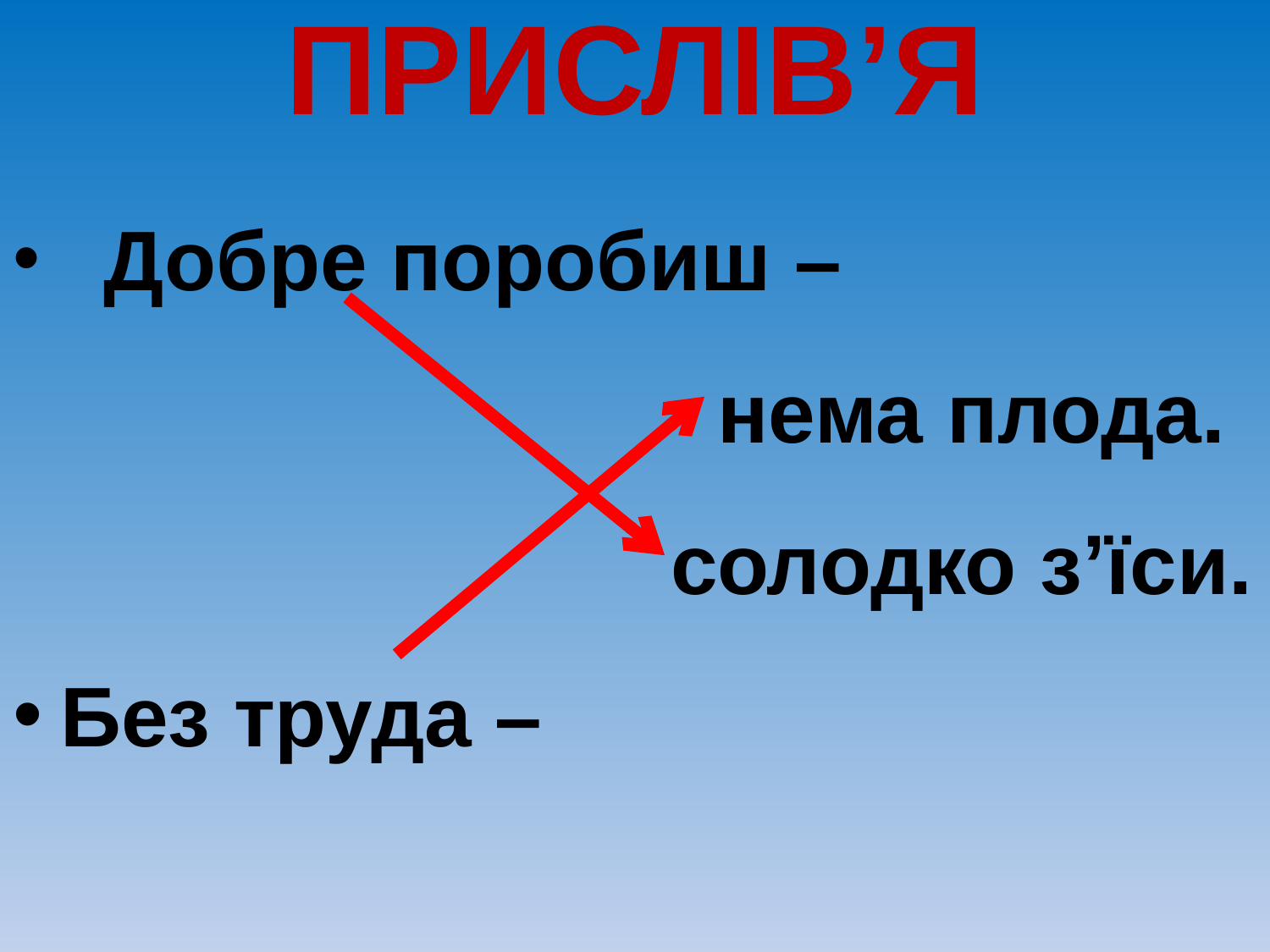

# ПРИСЛІВ’Я
  Добре поробиш –
                              нема плода.
                            солодко з’їси.
Без труда –